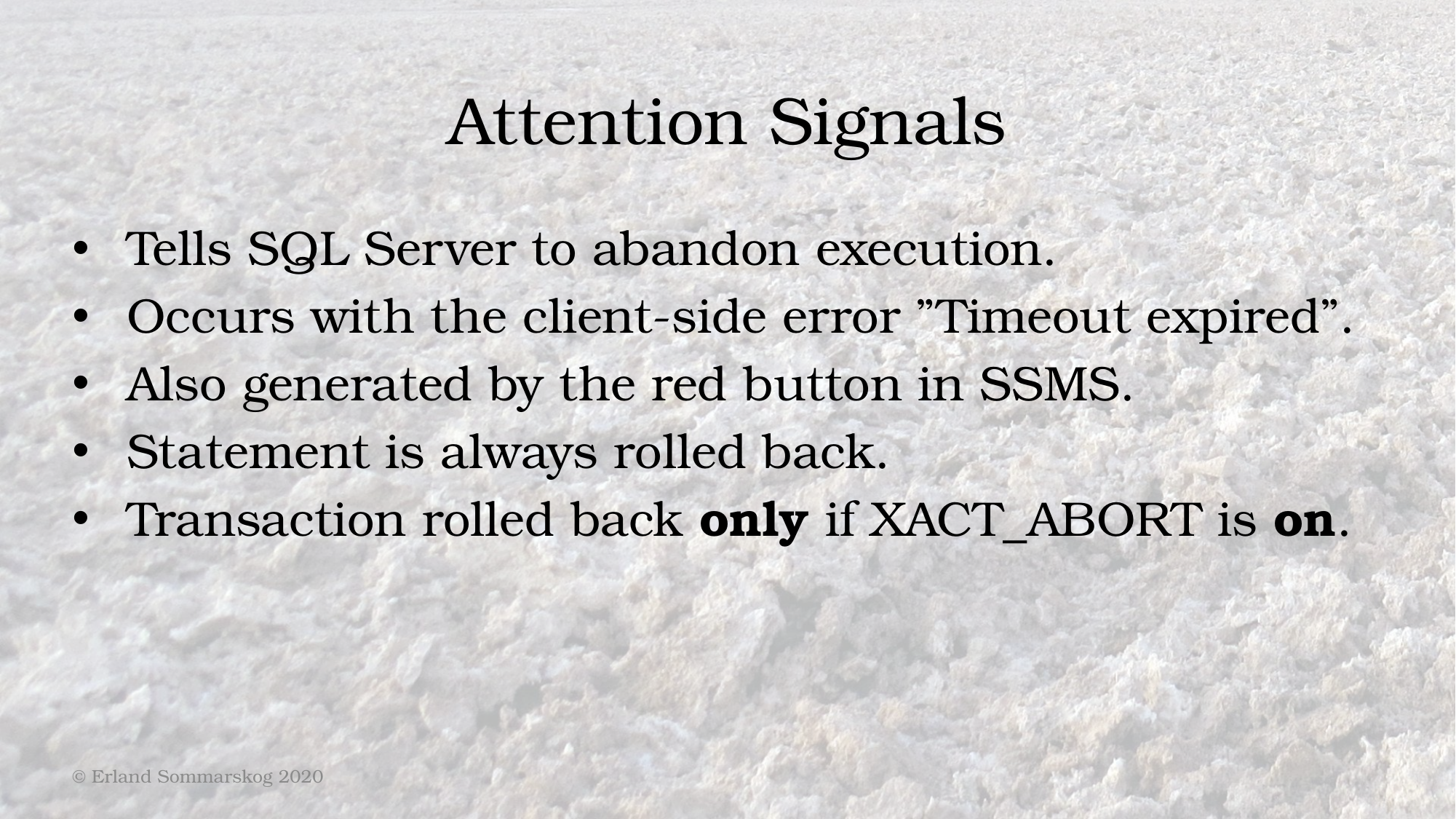

# Attention Signals
Tells SQL Server to abandon execution.
Occurs with the client-side error ”Timeout expired”.
Also generated by the red button in SSMS.
Statement is always rolled back.
Transaction rolled back only if XACT_ABORT is on.
© Erland Sommarskog 2020